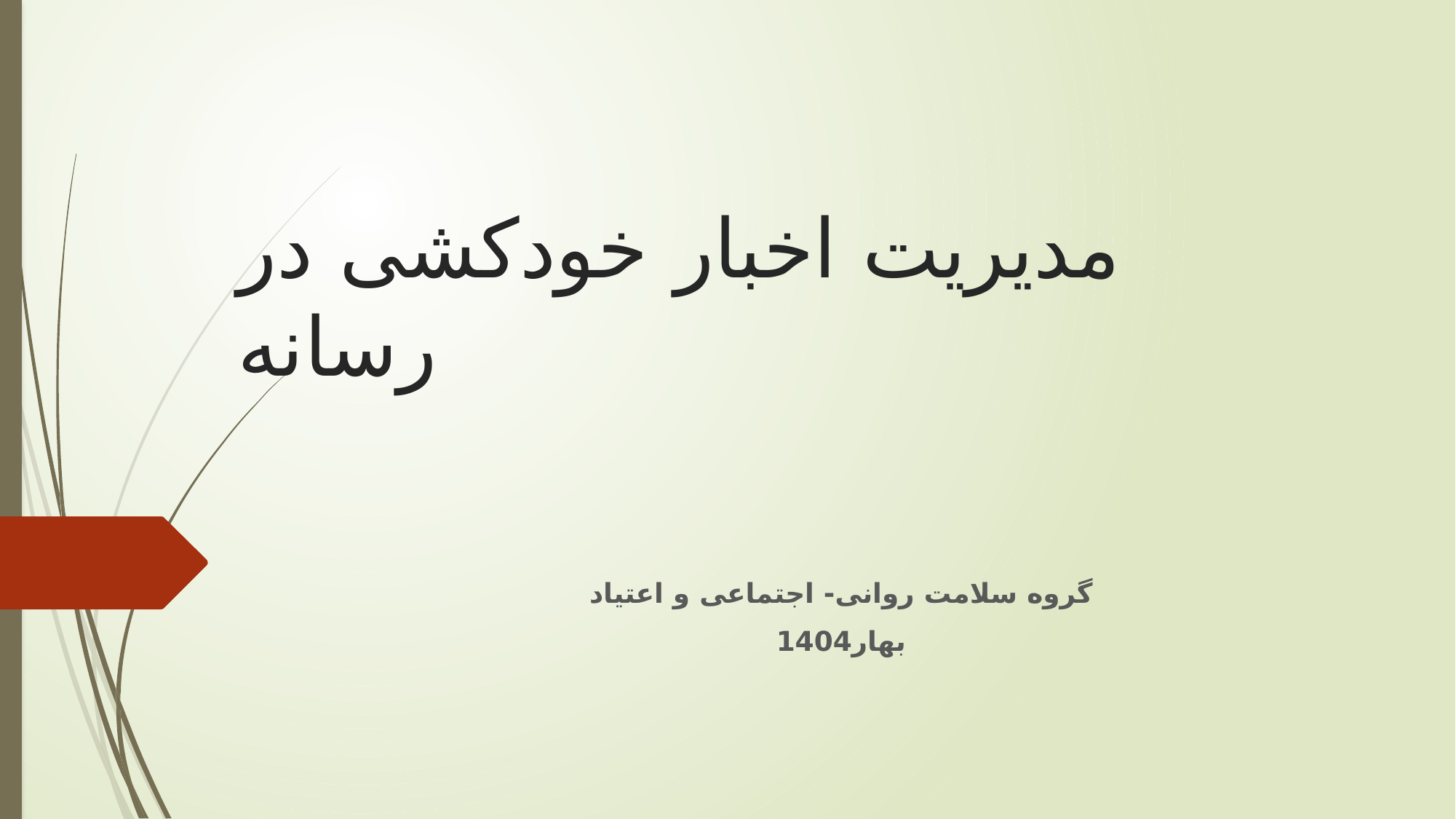

# مدیریت اخبار خودکشی در رسانه
گروه سلامت روانی- اجتماعی و اعتیاد
بهار1404